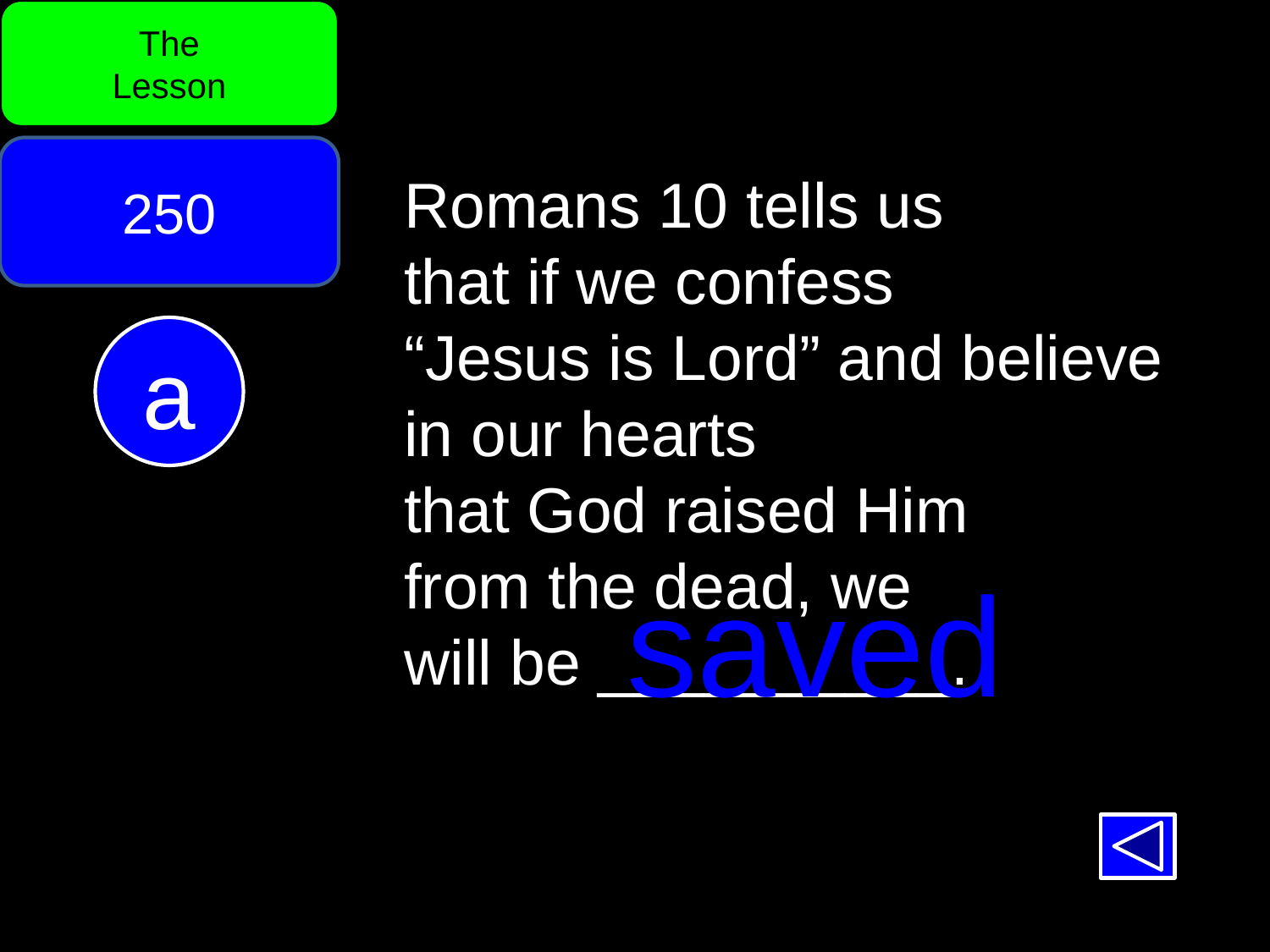

The
Lesson
250
Romans 10 tells us
that if we confess
“Jesus is Lord” and believe in our hearts
that God raised Him
from the dead, we
will be __________.
a
saved